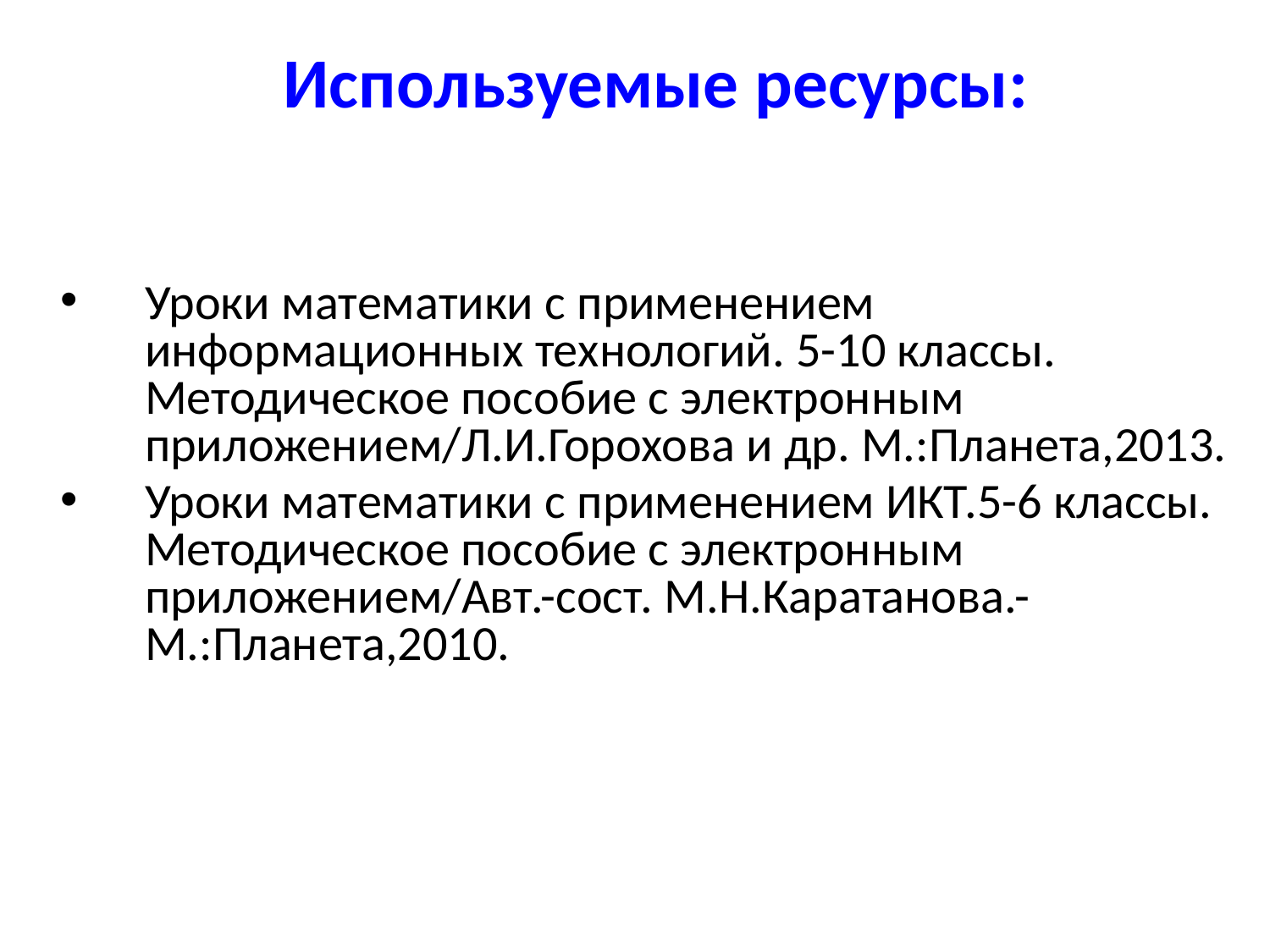

# Используемые ресурсы:
Уроки математики с применением информационных технологий. 5-10 классы. Методическое пособие с электронным приложением/Л.И.Горохова и др. М.:Планета,2013.
Уроки математики с применением ИКТ.5-6 классы. Методическое пособие с электронным приложением/Авт.-сост. М.Н.Каратанова.-М.:Планета,2010.